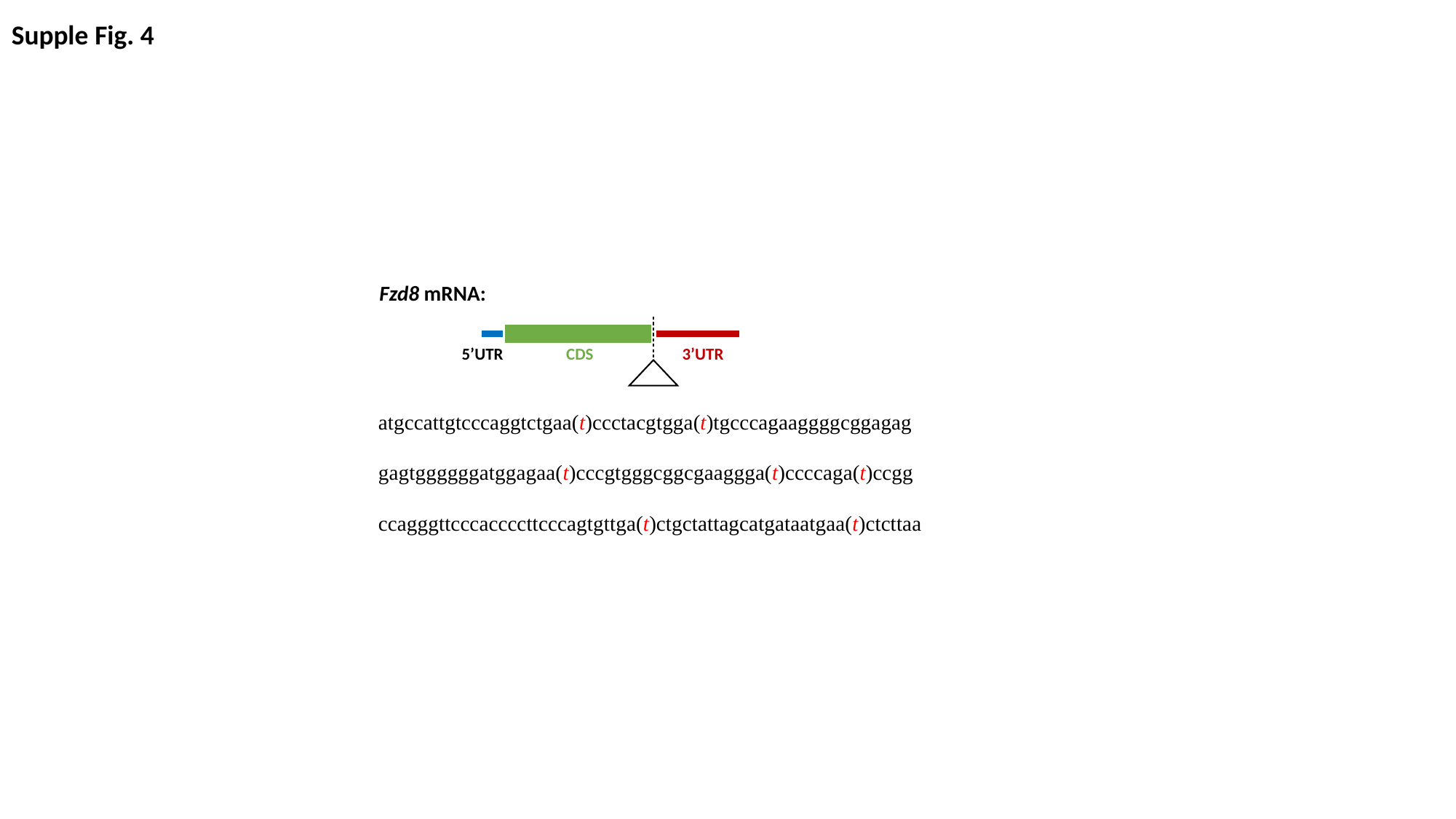

Supple Fig. 4
Fzd8 mRNA:

5’UTR
CDS
3’UTR

atgccattgtcccaggtctgaa(t)ccctacgtgga(t)tgcccagaaggggcggagaggagtggggggatggagaa(t)cccgtgggcggcgaaggga(t)ccccaga(t)ccggccagggttcccaccccttcccagtgttga(t)ctgctattagcatgataatgaa(t)ctcttaa